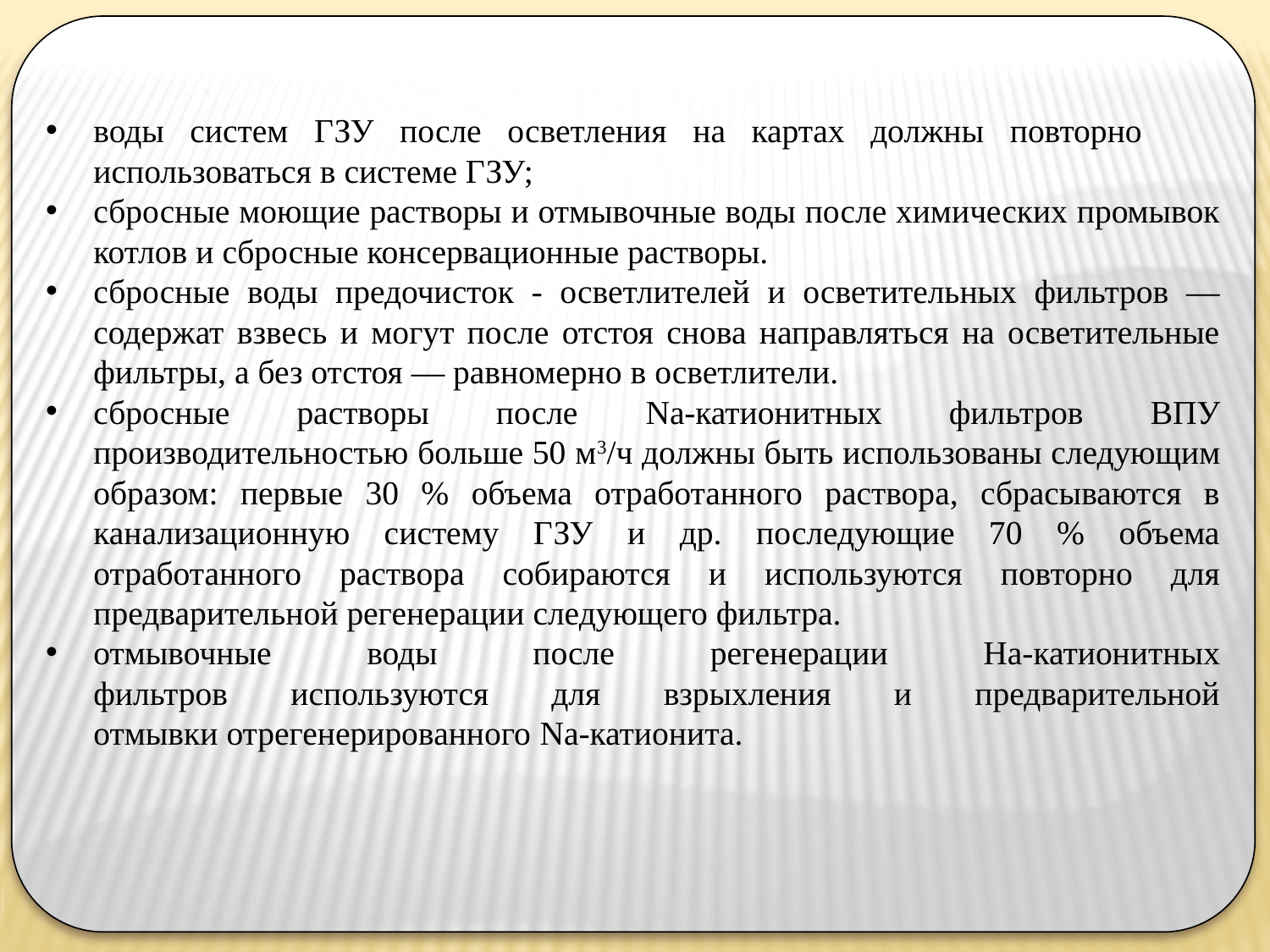

воды систем ГЗУ после осветления на картах должны повторно    использоваться в системе ГЗУ;
сбросные моющие растворы и отмывочные воды после химических промывок котлов и сбросные консервационные растворы.
сбросные воды предочисток - осветлителей и осветительных фильтров — содержат взвесь и могут после отстоя снова направляться на осветительные фильтры, а без отстоя — равномерно в осветлители.
сбросные растворы после Na-катионитных фильтров ВПУ производительностью больше 50 м3/ч должны быть использованы следующим образом: первые 30 % объема отработанного раствора, сбрасываются в канализационную систему ГЗУ и др. последующие 70 % объема отработанного раствора собираются и используются повторно для
предварительной регенерации следующего фильтра.
отмывочные воды после регенерации На-катионитных
фильтров используются для взрыхления и предварительной
отмывки отрегенерированного Na-катионита.